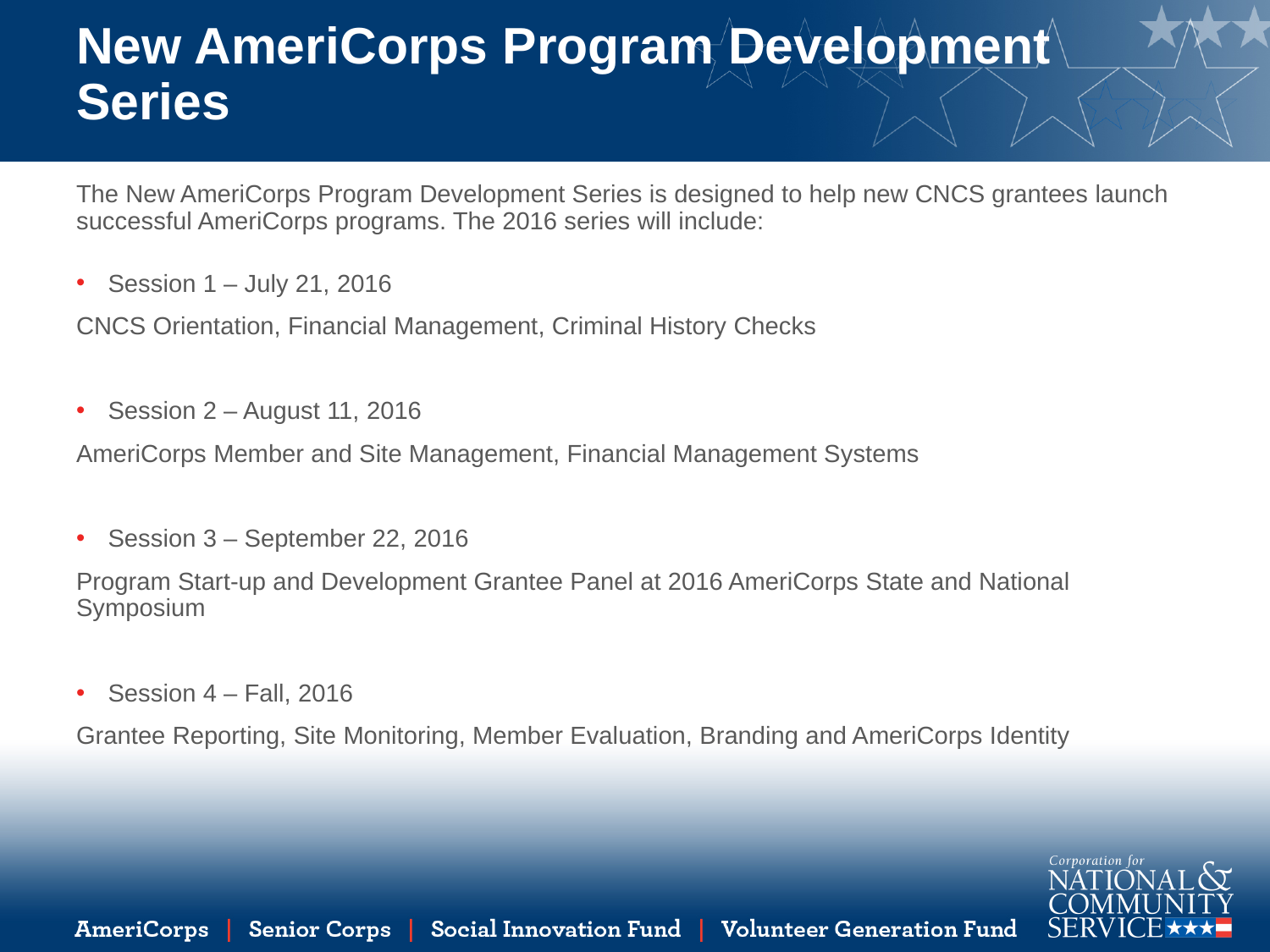

# New AmeriCorps Program Development Series
The New AmeriCorps Program Development Series is designed to help new CNCS grantees launch successful AmeriCorps programs. The 2016 series will include:

Session 1 – July 21, 2016
CNCS Orientation, Financial Management, Criminal History Checks

Session 2 – August 11, 2016
AmeriCorps Member and Site Management, Financial Management Systems

Session 3 – September 22, 2016
Program Start-up and Development Grantee Panel at 2016 AmeriCorps State and National Symposium

Session 4 – Fall, 2016
Grantee Reporting, Site Monitoring, Member Evaluation, Branding and AmeriCorps Identity